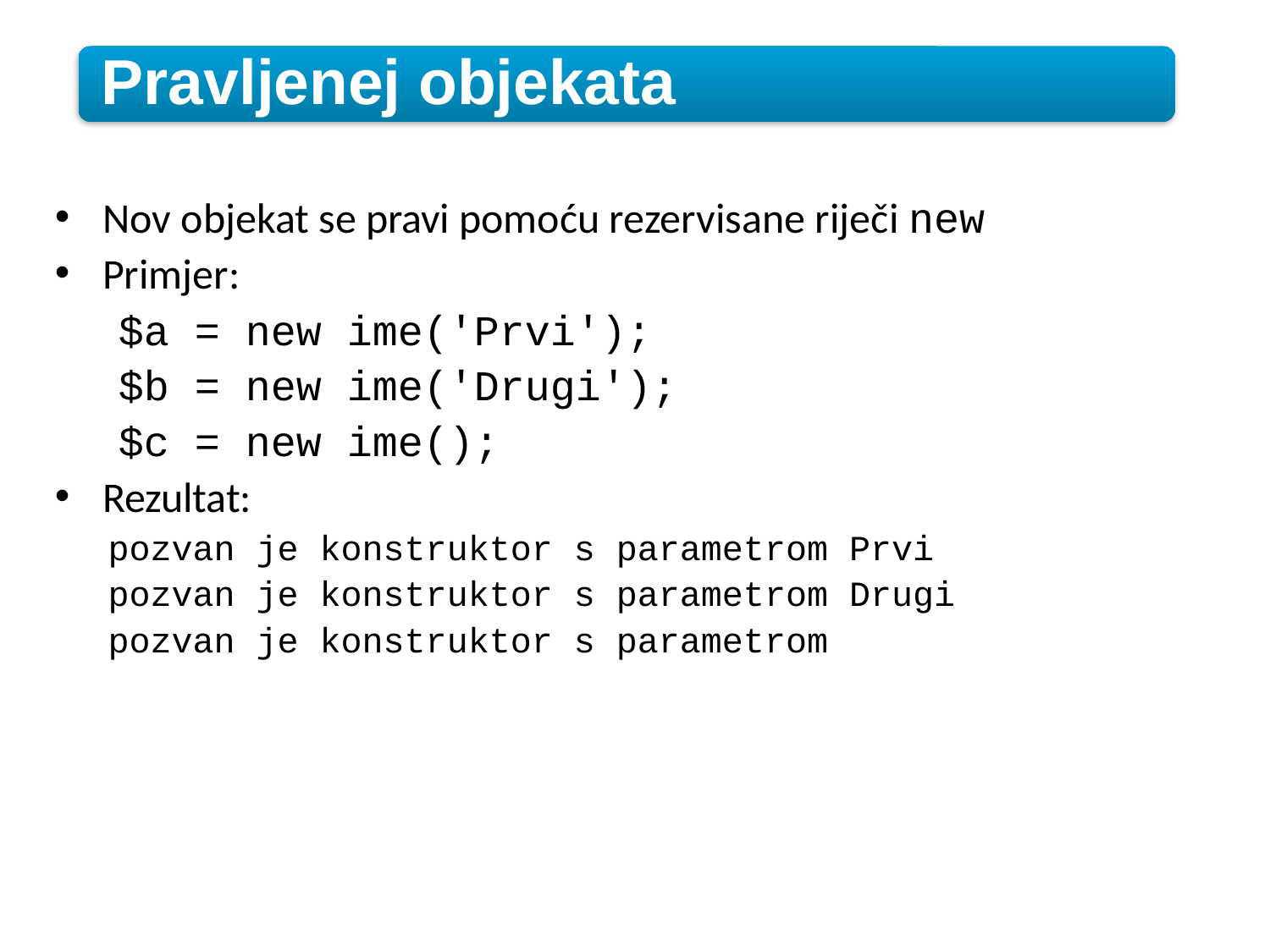

Pravljenej objekata
Nov objekat se pravi pomoću rezervisane riječi new
Primjer:
$a = new ime('Prvi');
$b = new ime('Drugi');
$c = new ime();
Rezultat:
pozvan je konstruktor s parametrom Prvi
pozvan je konstruktor s parametrom Drugi
pozvan je konstruktor s parametrom